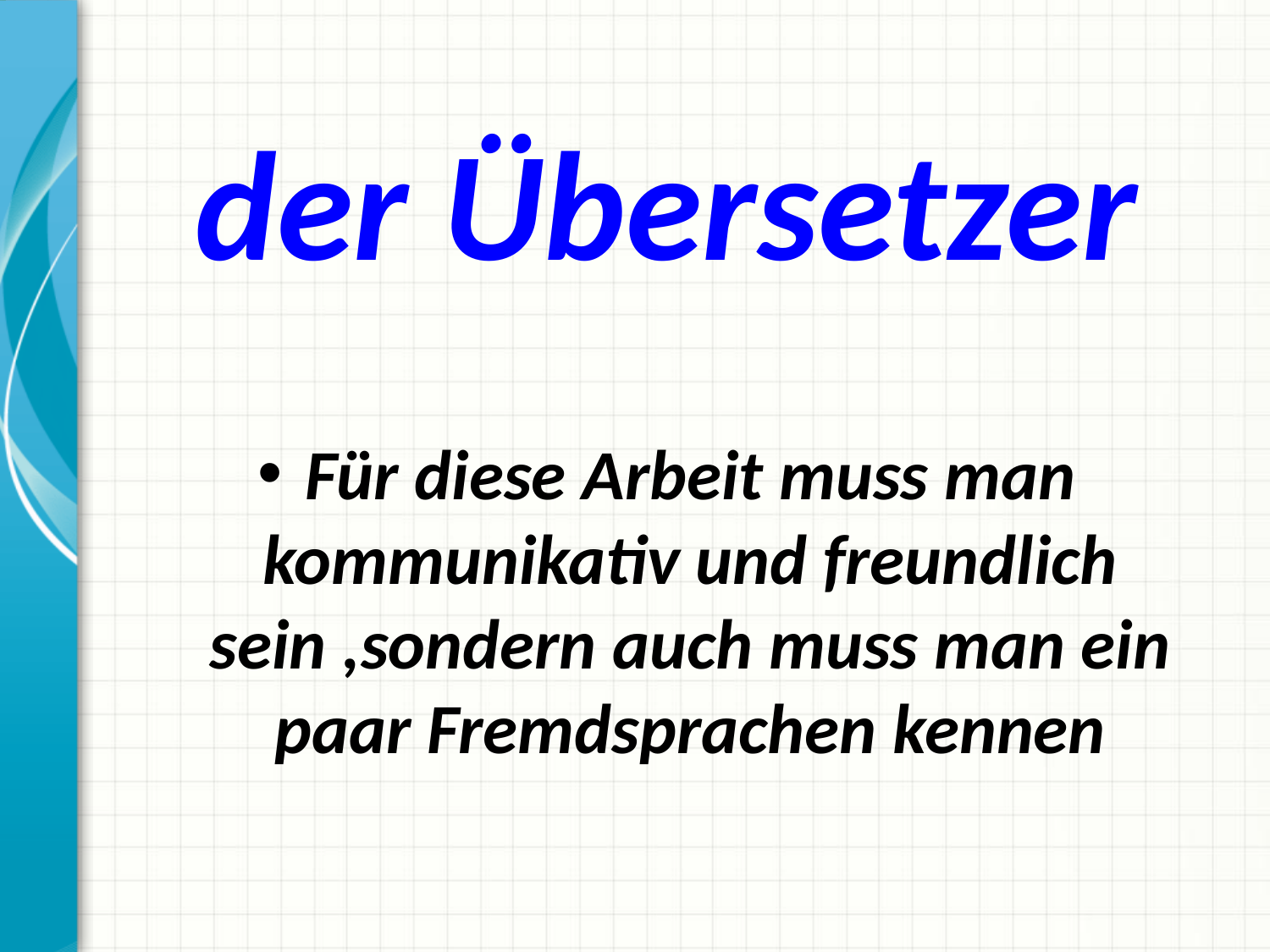

# der Übersetzer
Für diese Arbeit muss man kommunikativ und freundlich sein ,sondern auch muss man ein paar Fremdsprachen kennen